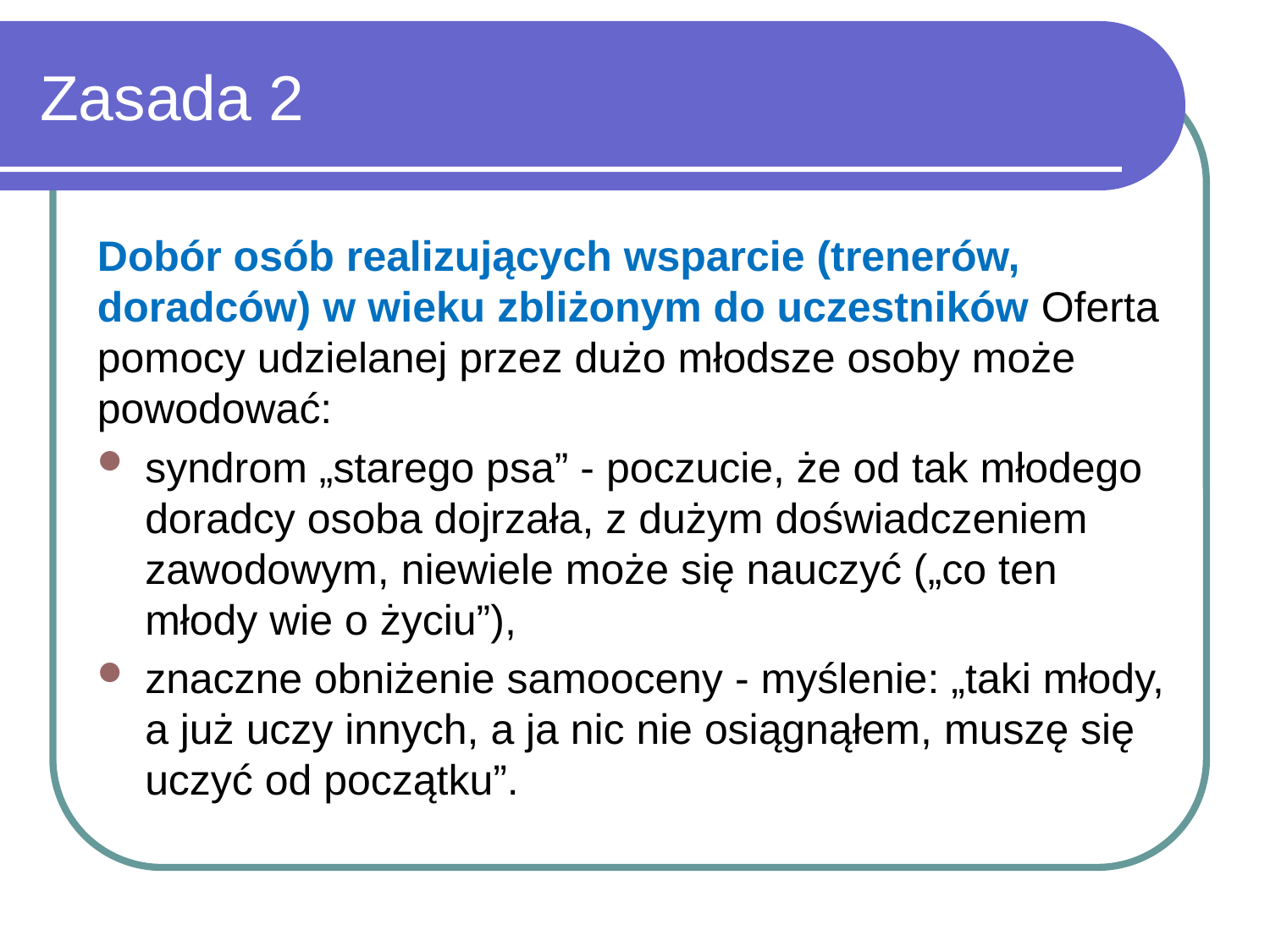

# Zasada 2
Dobór osób realizujących wsparcie (trenerów, doradców) w wieku zbliżonym do uczestników Oferta pomocy udzielanej przez dużo młodsze osoby może powodować:
syndrom „starego psa” - poczucie, że od tak młodego doradcy osoba dojrzała, z dużym doświadczeniem zawodowym, niewiele może się nauczyć („co ten młody wie o życiu”),
znaczne obniżenie samooceny - myślenie: „taki młody, a już uczy innych, a ja nic nie osiągnąłem, muszę się uczyć od początku”.